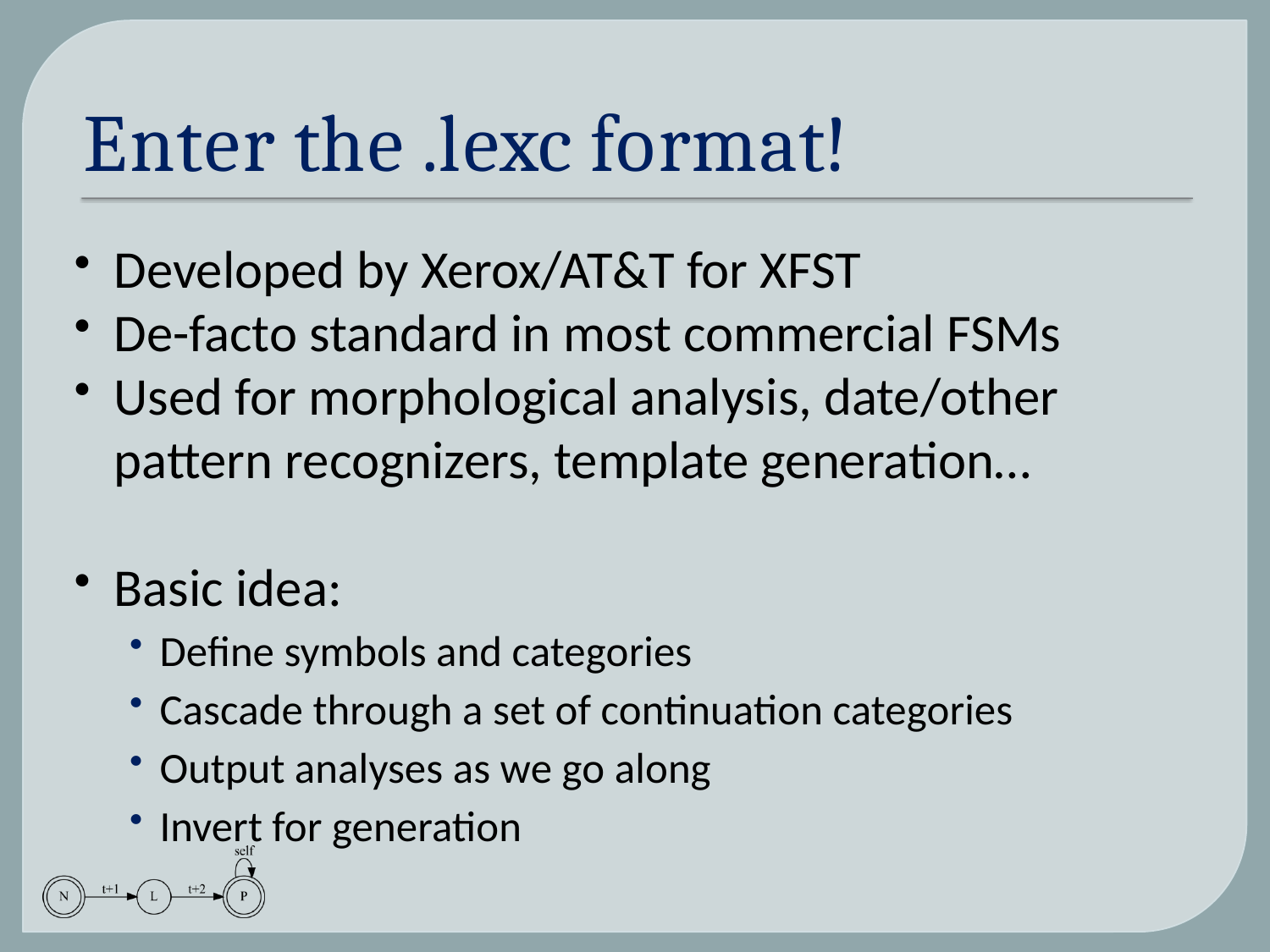

# Enter the .lexc format!
Developed by Xerox/AT&T for XFST
De-facto standard in most commercial FSMs
Used for morphological analysis, date/other pattern recognizers, template generation…

Basic idea:
Define symbols and categories
Cascade through a set of continuation categories
Output analyses as we go along
Invert for generation